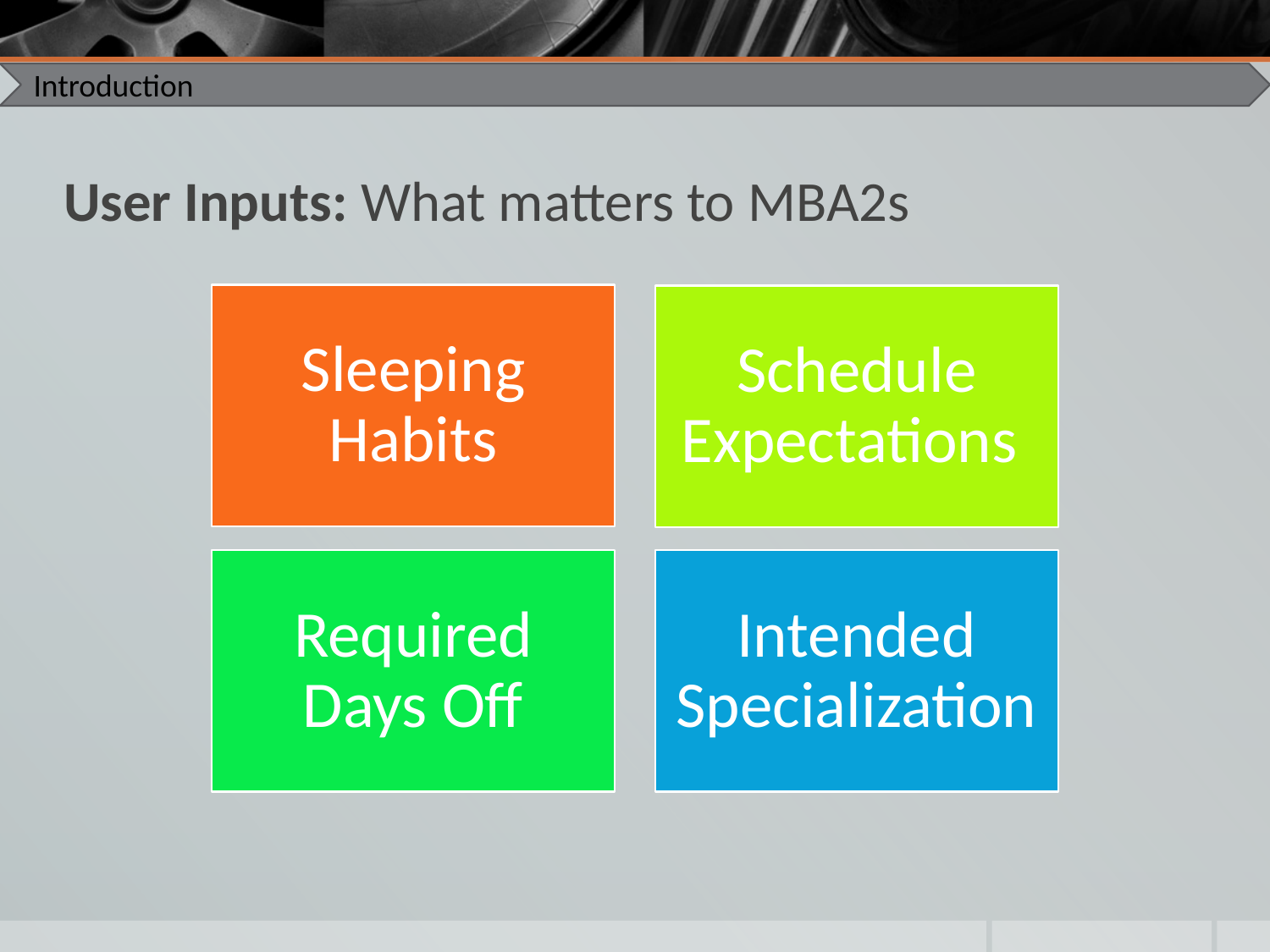

Introduction
User Inputs: What matters to MBA2s
Sleeping Habits
Schedule Expectations
Required Days Off
Intended Specialization